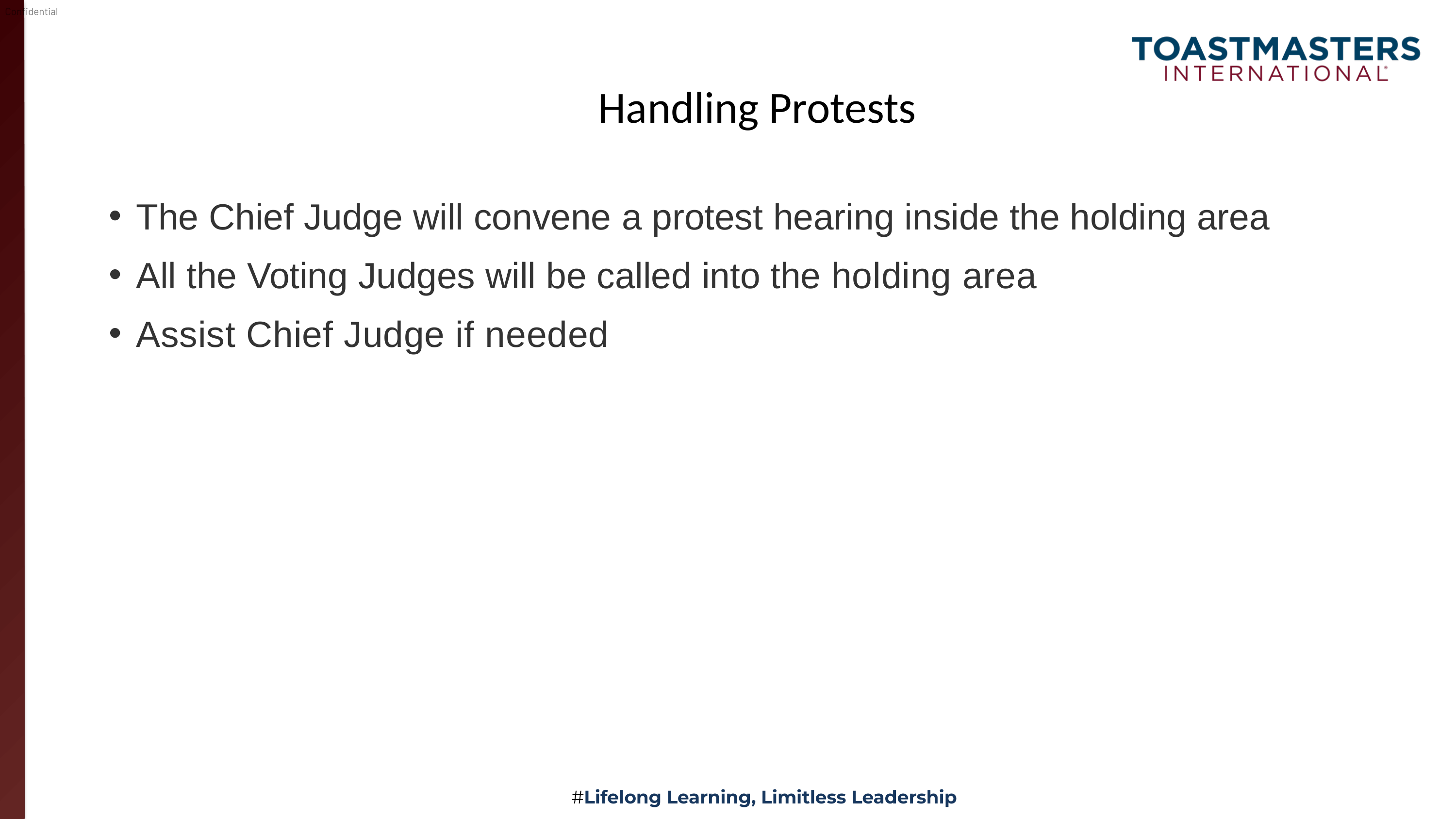

# Handling Protests
The Chief Judge will convene a protest hearing inside the holding area
All the Voting Judges will be called into the holding area
Assist Chief Judge if needed